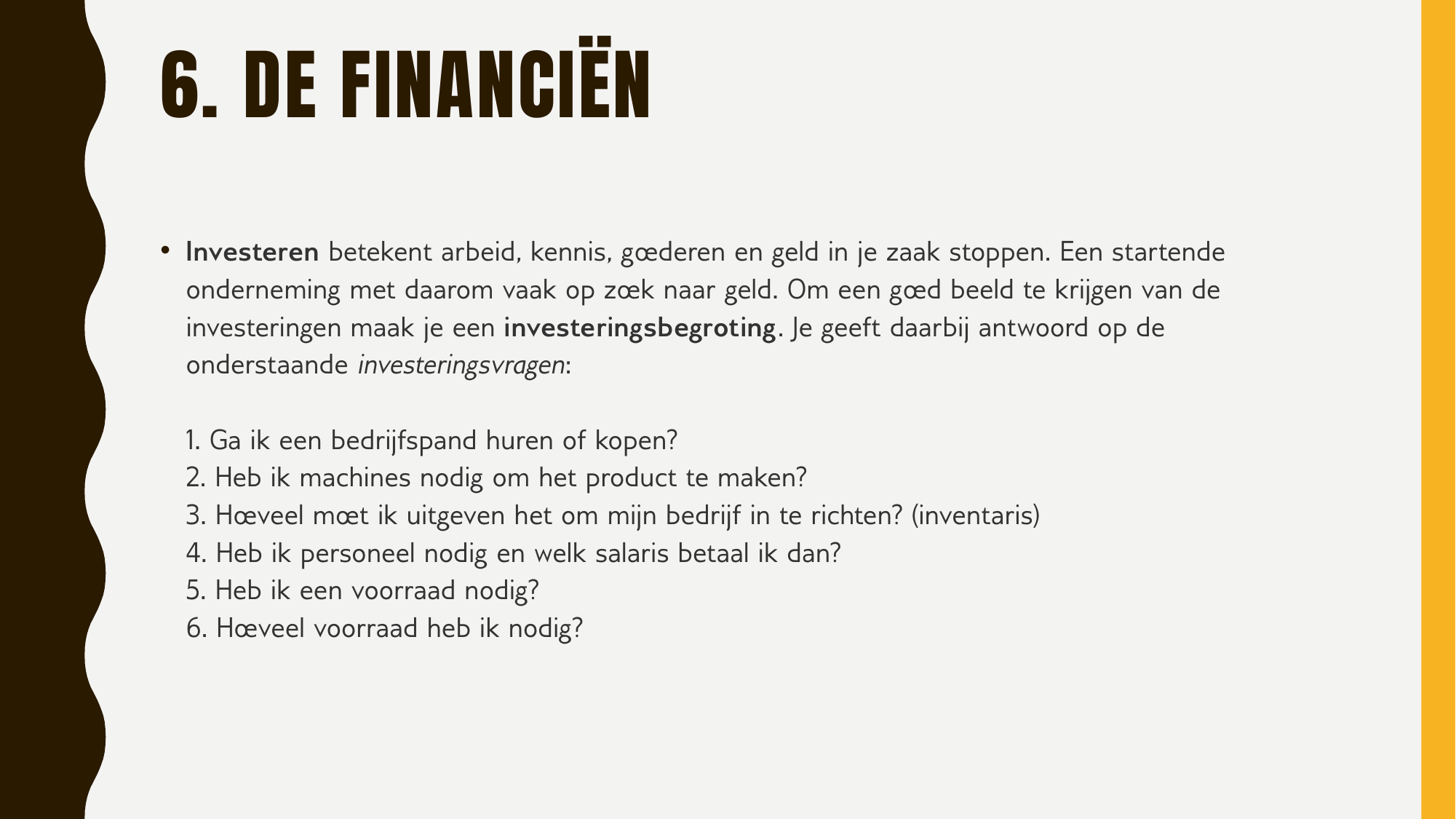

# 6. De Financiën
Investeren betekent arbeid, kennis, goederen en geld in je zaak stoppen. Een startende onderneming met daarom vaak op zoek naar geld. Om een goed beeld te krijgen van de investeringen maak je een investeringsbegroting. Je geeft daarbij antwoord op de onderstaande investeringsvragen:
1. Ga ik een bedrijfspand huren of kopen?
2. Heb ik machines nodig om het product te maken?
3. Hoeveel moet ik uitgeven het om mijn bedrijf in te richten? (inventaris)
4. Heb ik personeel nodig en welk salaris betaal ik dan?
5. Heb ik een voorraad nodig?
6. Hoeveel voorraad heb ik nodig?